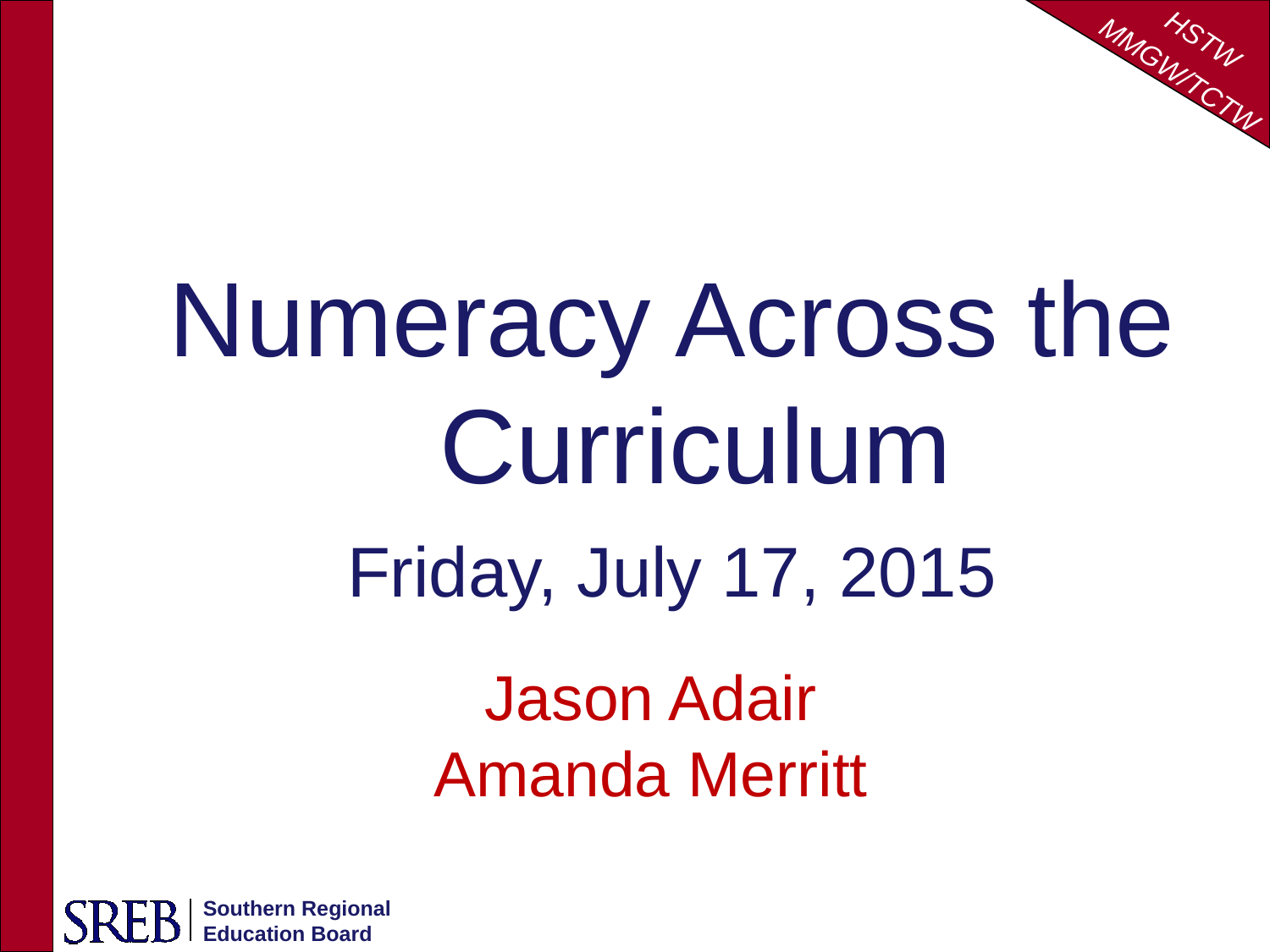

Numeracy Across the Curriculum
Friday, July 17, 2015
Jason Adair
Amanda Merritt